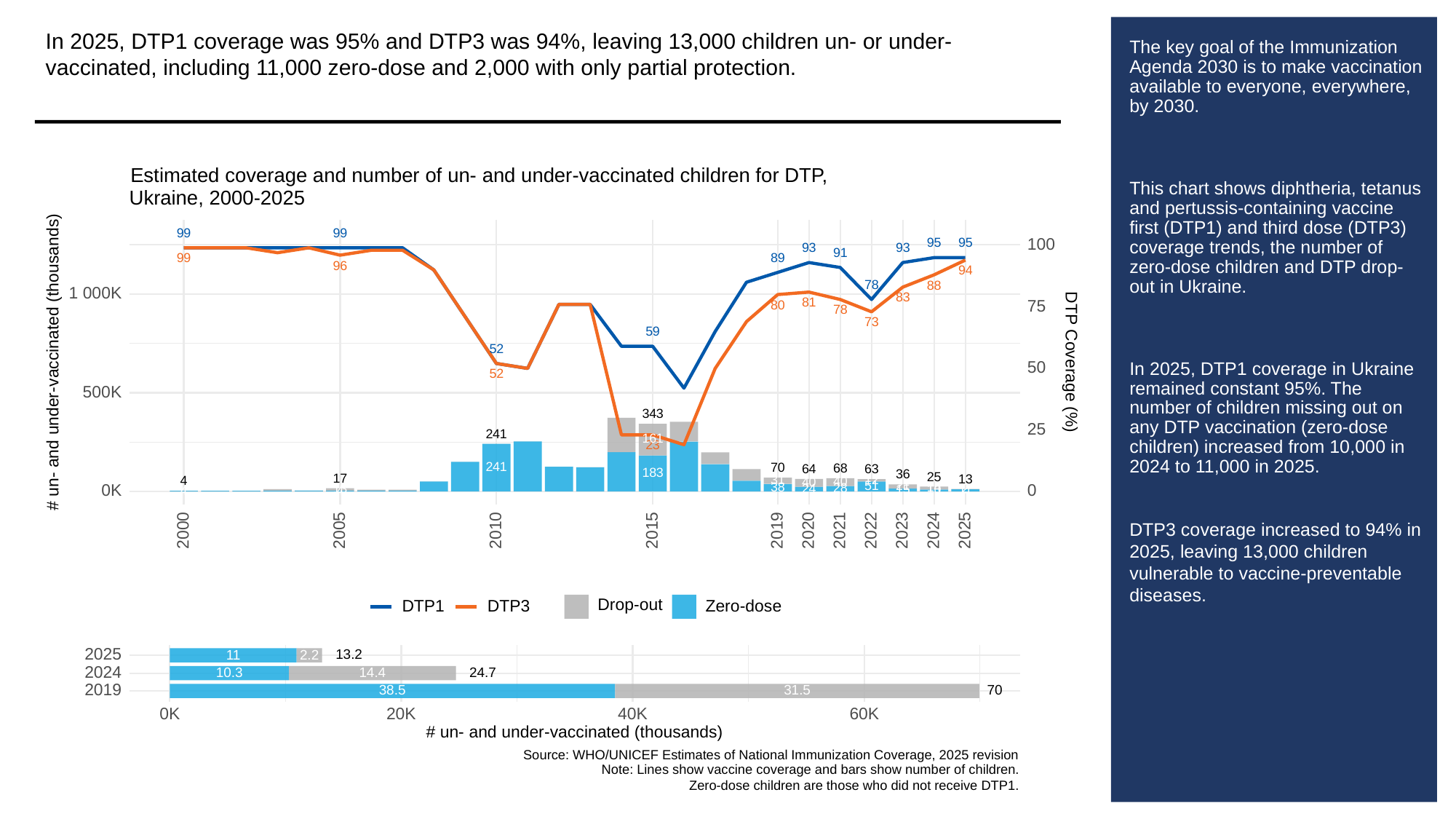

In 2025, DTP1 coverage was 95% and DTP3 was 94%, leaving 13,000 children un- or under-vaccinated, including 11,000 zero-dose and 2,000 with only partial protection.
# The key goal of the Immunization Agenda 2030 is to make vaccination available to everyone, everywhere, by 2030.

This chart shows diphtheria, tetanus and pertussis-containing vaccine first (DTP1) and third dose (DTP3) coverage trends, the number of zero-dose children and DTP drop-out in Ukraine.

In 2025, DTP1 coverage in Ukraine remained constant 95%. The number of children missing out on any DTP vaccination (zero-dose children) increased from 10,000 in 2024 to 11,000 in 2025.

DTP3 coverage increased to 94% in 2025, leaving 13,000 children vulnerable to vaccine-preventable diseases.

Estimated coverage and number of un- and under-vaccinated children for DTP,
Ukraine, 2000-2025

99
99
95
95
100
93
93

91
89
99
96
94
78
88
1 000K
83

81
75
80
78
73
59

52
# un- and under-vaccinated (thousands)
DTP Coverage (%)
50
52
500K

343

25
241
161
23

241
70
68

64
63

183

36
25
17
13
12
31
4
40

40

51
21
38
14

28

2
24
13
15
0K
0
10
11

4
4

2023
2000
2005
2010
2015
2019
2020
2021
2022
2024
2025

Drop-out
DTP3
Zero-dose
DTP1

2025
13.2
11
2.2

2024
10.3
14.4
24.7

2019
38.5
31.5
70

0K
20K
40K
60K
# un- and under-vaccinated (thousands)
Source: WHO/UNICEF Estimates of National Immunization Coverage, 2025 revision
Note: Lines show vaccine coverage and bars show number of children.
Zero-dose children are those who did not receive DTP1.